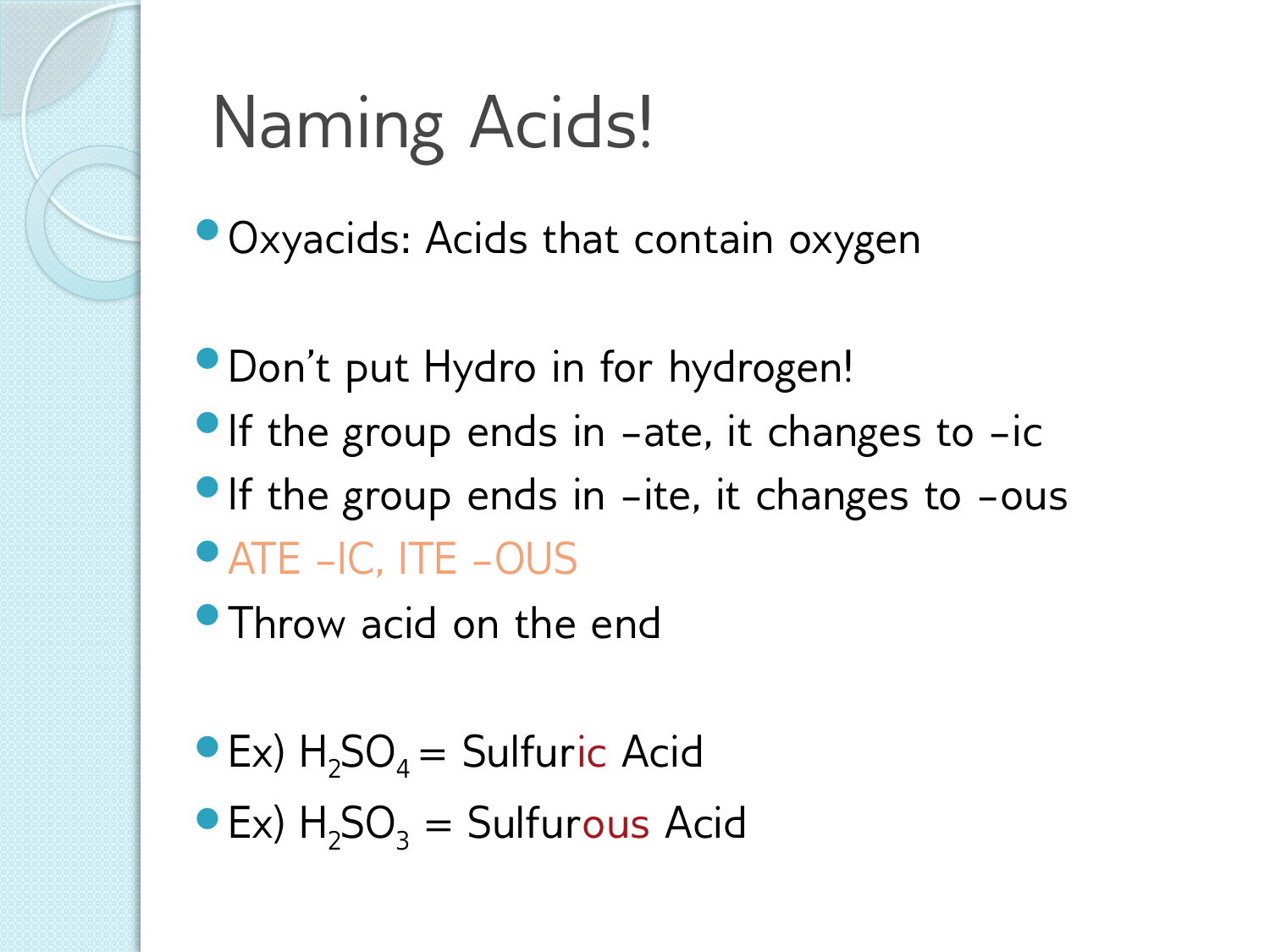

# Naming Acids!
Oxyacids: Acids that contain oxygen

Don’t put Hydro in for hydrogen!
If the group ends in –ate, it changes to –ic
If the group ends in –ite, it changes to –ous
ATE –IC, ITE –OUS
Throw acid on the end

Ex) H2SO4 = Sulfuric Acid
Ex) H2SO3 = Sulfurous Acid